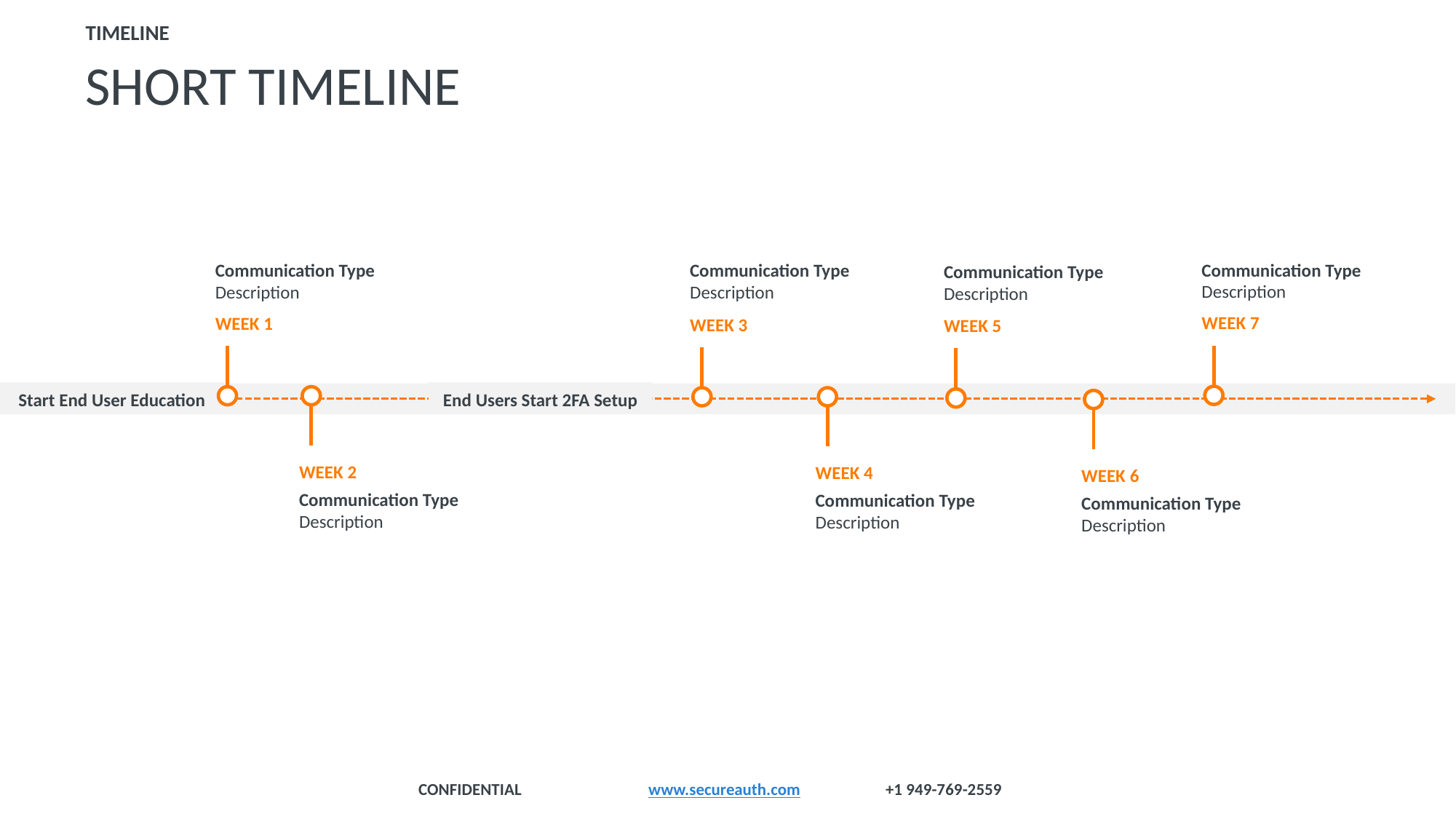

TIMELINE
# SHORT TIMELINE
Communication Type
Description
WEEK 3

Communication Type
Description
WEEK 5

Communication Type
Description
WEEK 7

Communication Type
Description
WEEK 1

Start End User Education
End Users Start 2FA Setup

WEEK 2
Communication Type
Description

WEEK 4
Communication Type
Description

WEEK 6
Communication Type
Description
 CONFIDENTIAL 	    www.secureauth.com  	         +1 949-769-2559